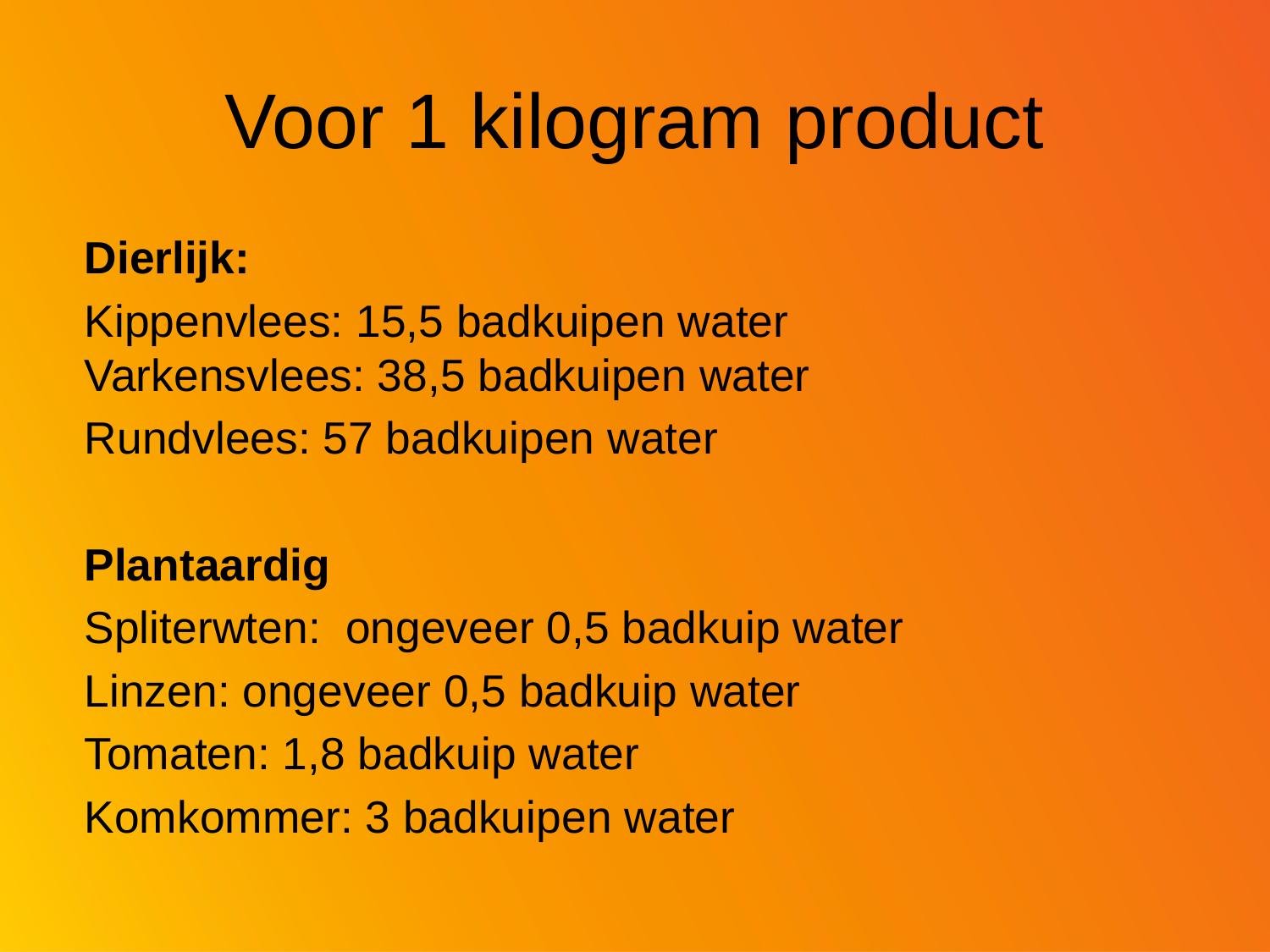

# Voor 1 kilogram product
Dierlijk:
Kippenvlees: 15,5 badkuipen water
Varkensvlees: 38,5 badkuipen water
Rundvlees: 57 badkuipen water

Plantaardig
Spliterwten:  ongeveer 0,5 badkuip water
Linzen: ongeveer 0,5 badkuip water
Tomaten: 1,8 badkuip water
Komkommer: 3 badkuipen water